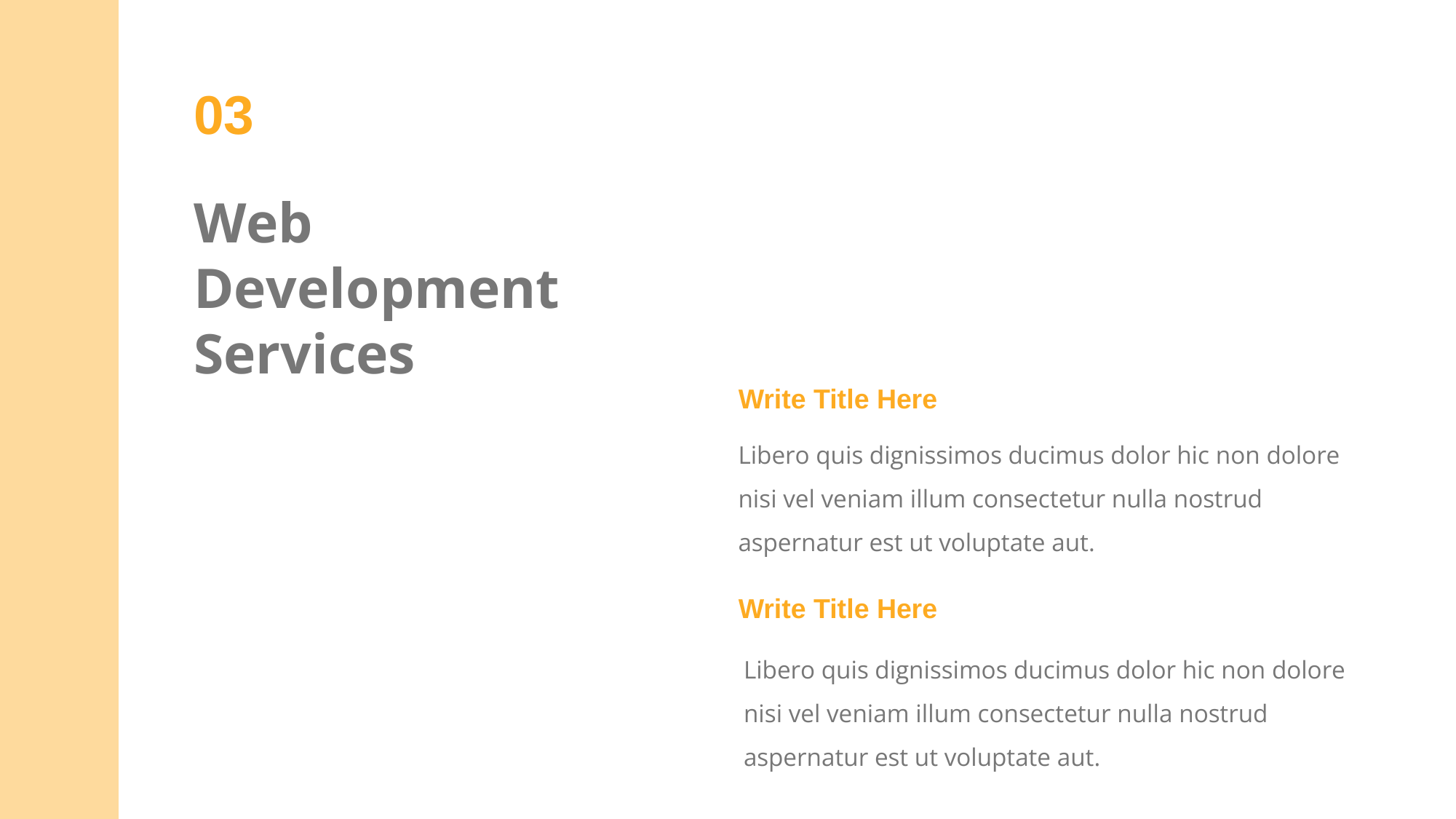

03
Web Development Services
Write Title Here
Libero quis dignissimos ducimus dolor hic non dolore nisi vel veniam illum consectetur nulla nostrud aspernatur est ut voluptate aut.

Write Title Here
Libero quis dignissimos ducimus dolor hic non dolore nisi vel veniam illum consectetur nulla nostrud aspernatur est ut voluptate aut.